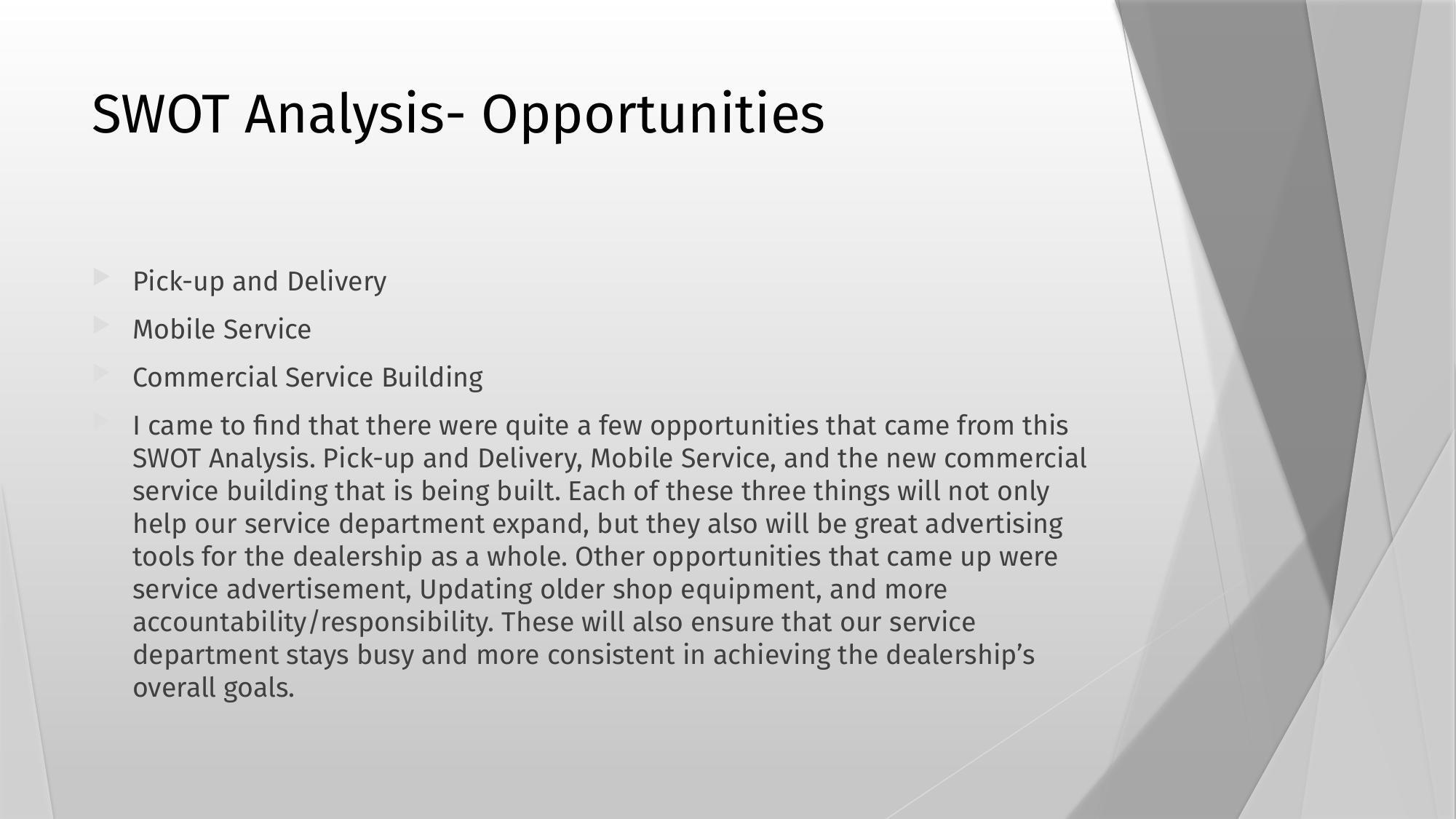

# SWOT Analysis- Opportunities
Pick-up and Delivery
Mobile Service
Commercial Service Building
I came to find that there were quite a few opportunities that came from this SWOT Analysis. Pick-up and Delivery, Mobile Service, and the new commercial service building that is being built. Each of these three things will not only help our service department expand, but they also will be great advertising tools for the dealership as a whole. Other opportunities that came up were service advertisement, Updating older shop equipment, and more accountability/responsibility. These will also ensure that our service department stays busy and more consistent in achieving the dealership’s overall goals.